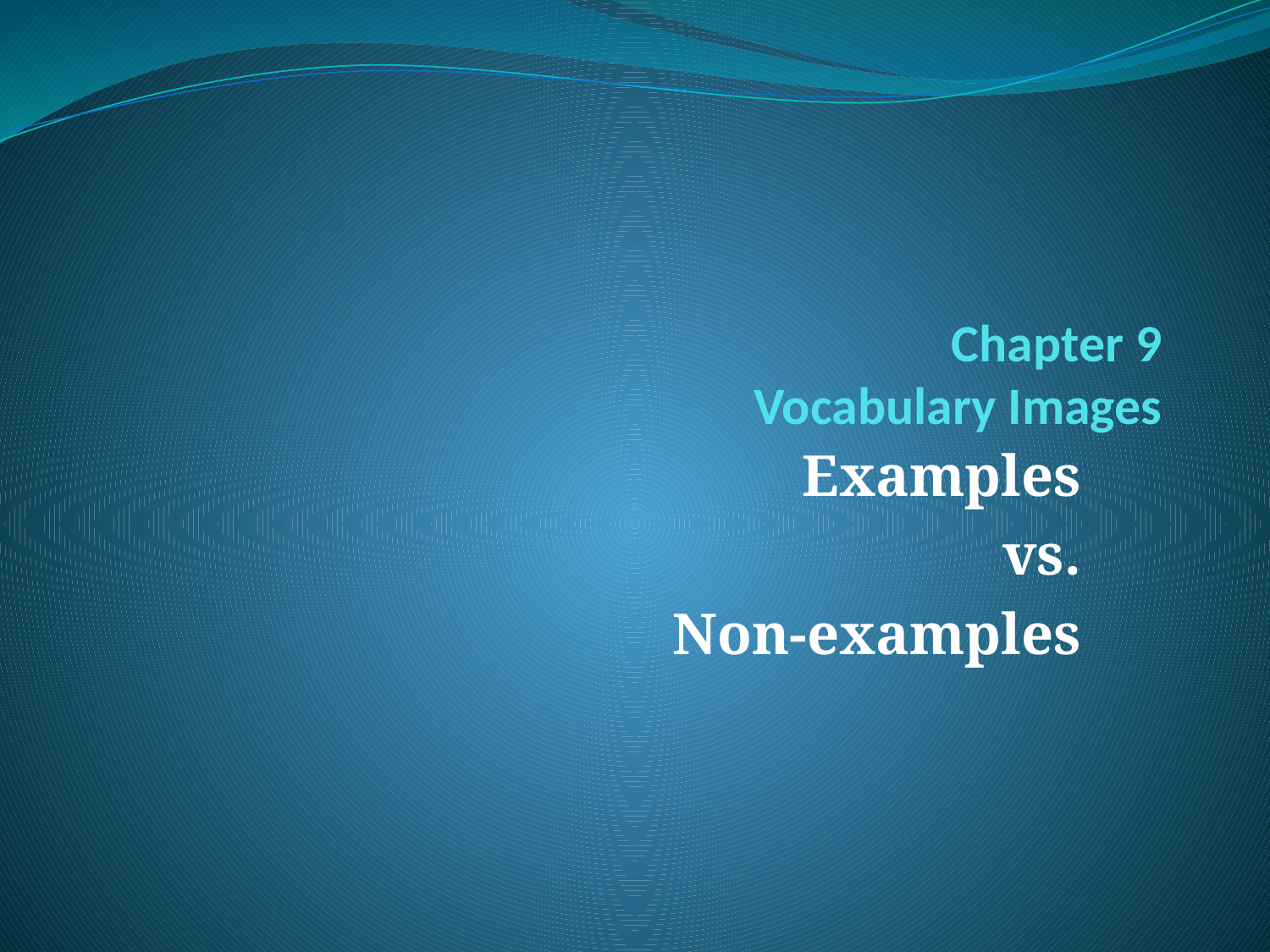

# Chapter 9 Vocabulary Images
Examples
vs.
Non-examples